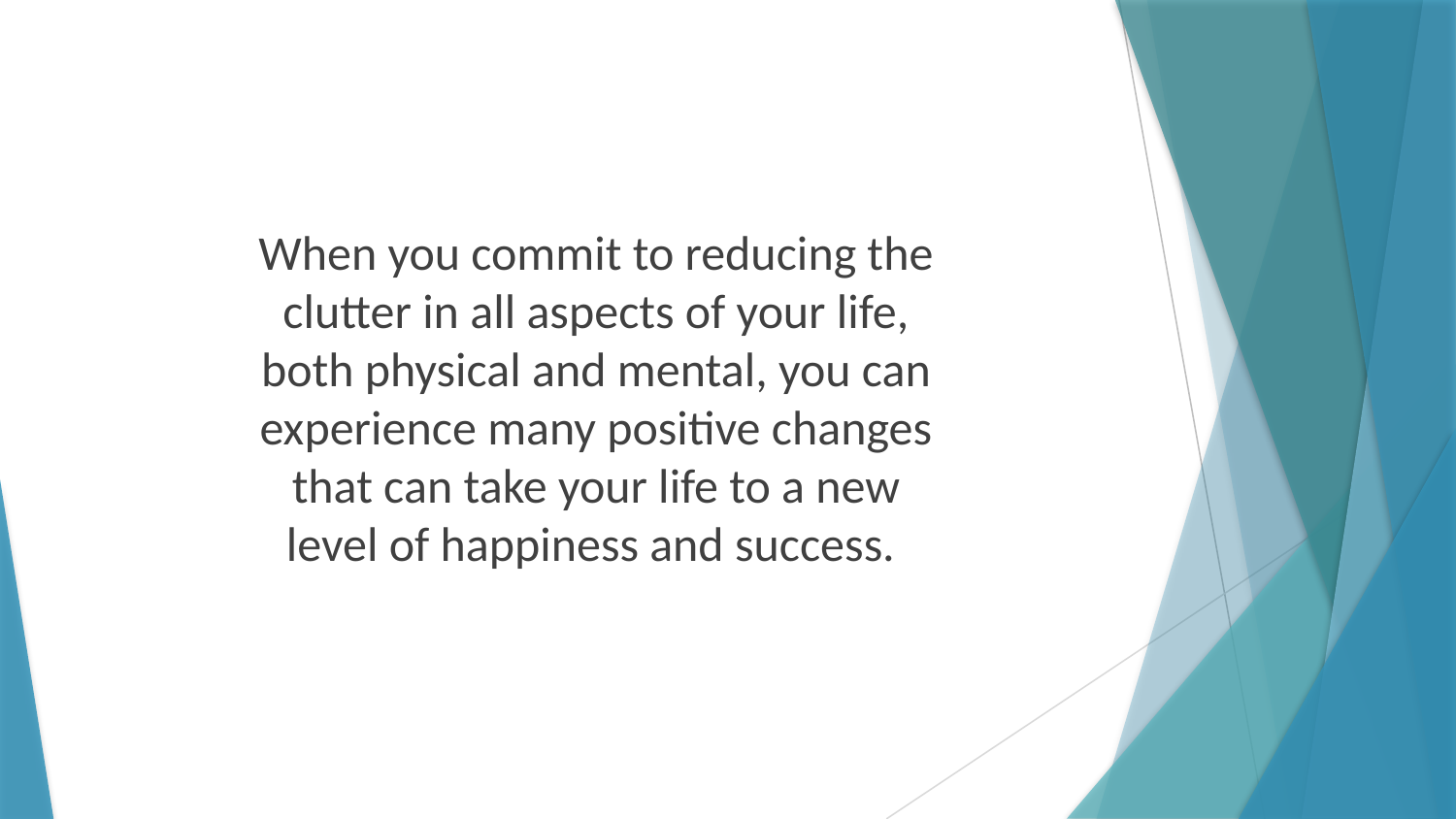

When you commit to reducing the clutter in all aspects of your life, both physical and mental, you can experience many positive changes that can take your life to a new level of happiness and success.